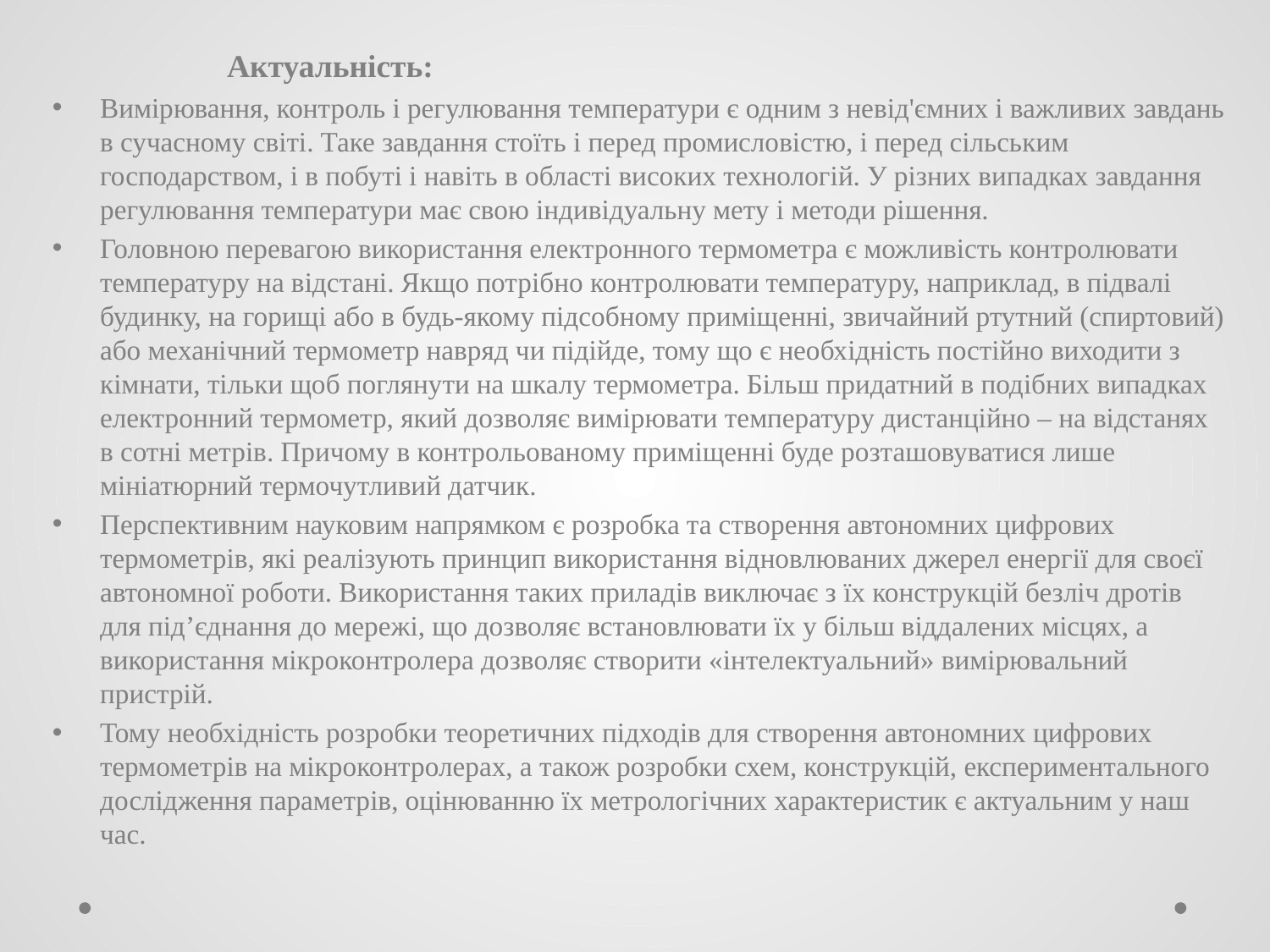

Актуальність:
Вимірювання, контроль і регулювання температури є одним з невід'ємних і важливих завдань в сучасному світі. Таке завдання стоїть і перед промисловістю, і перед сільським господарством, і в побуті і навіть в області високих технологій. У різних випадках завдання регулювання температури має свою індивідуальну мету і методи рішення.
Головною перевагою використання електронного термометра є можливість контролювати температуру на відстані. Якщо потрібно контролювати температуру, наприклад, в підвалі будинку, на горищі або в будь-якому підсобному приміщенні, звичайний ртутний (спиртовий) або механічний термометр навряд чи підійде, тому що є необхідність постійно виходити з кімнати, тільки щоб поглянути на шкалу термометра. Більш придатний в подібних випадках електронний термометр, який дозволяє вимірювати температуру дистанційно – на відстанях в сотні метрів. Причому в контрольованому приміщенні буде розташовуватися лише мініатюрний термочутливий датчик.
Перспективним науковим напрямком є розробка та створення автономних цифрових термометрів, які реалізують принцип використання відновлюваних джерел енергії для своєї автономної роботи. Використання таких приладів виключає з їх конструкцій безліч дротів для під’єднання до мережі, що дозволяє встановлювати їх у більш віддалених місцях, а використання мікроконтролера дозволяє створити «інтелектуальний» вимірювальний пристрій.
Тому необхідність розробки теоретичних підходів для створення автономних цифрових термометрів на мікроконтролерах, а також розробки схем, конструкцій, експериментального дослідження параметрів, оцінюванню їх метрологічних характеристик є актуальним у наш час.